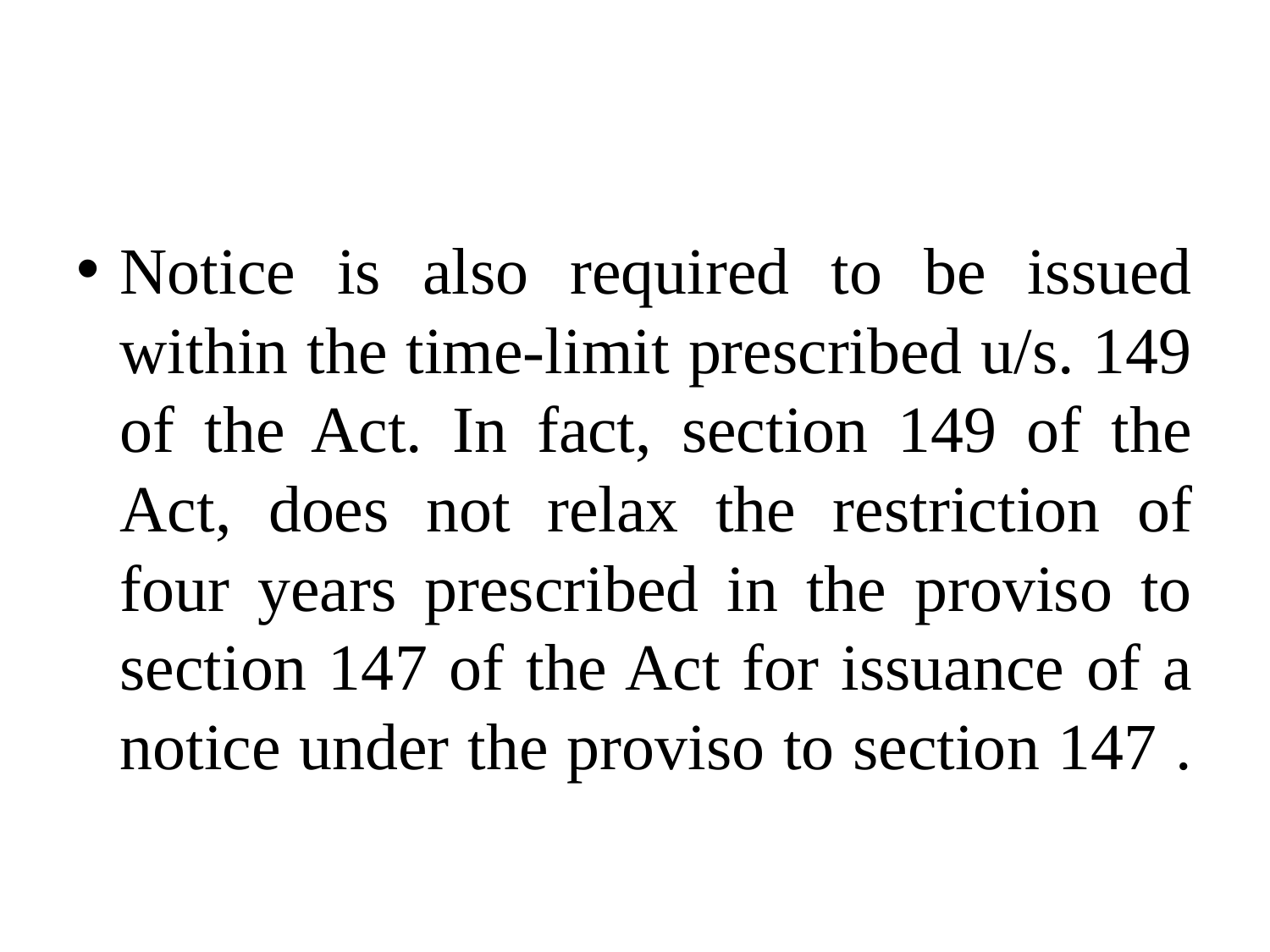

#
Notice is also required to be issued within the time-limit prescribed u/s. 149 of the Act. In fact, section 149 of the Act, does not relax the restriction of four years prescribed in the proviso to section 147 of the Act for issuance of a notice under the proviso to section 147 .